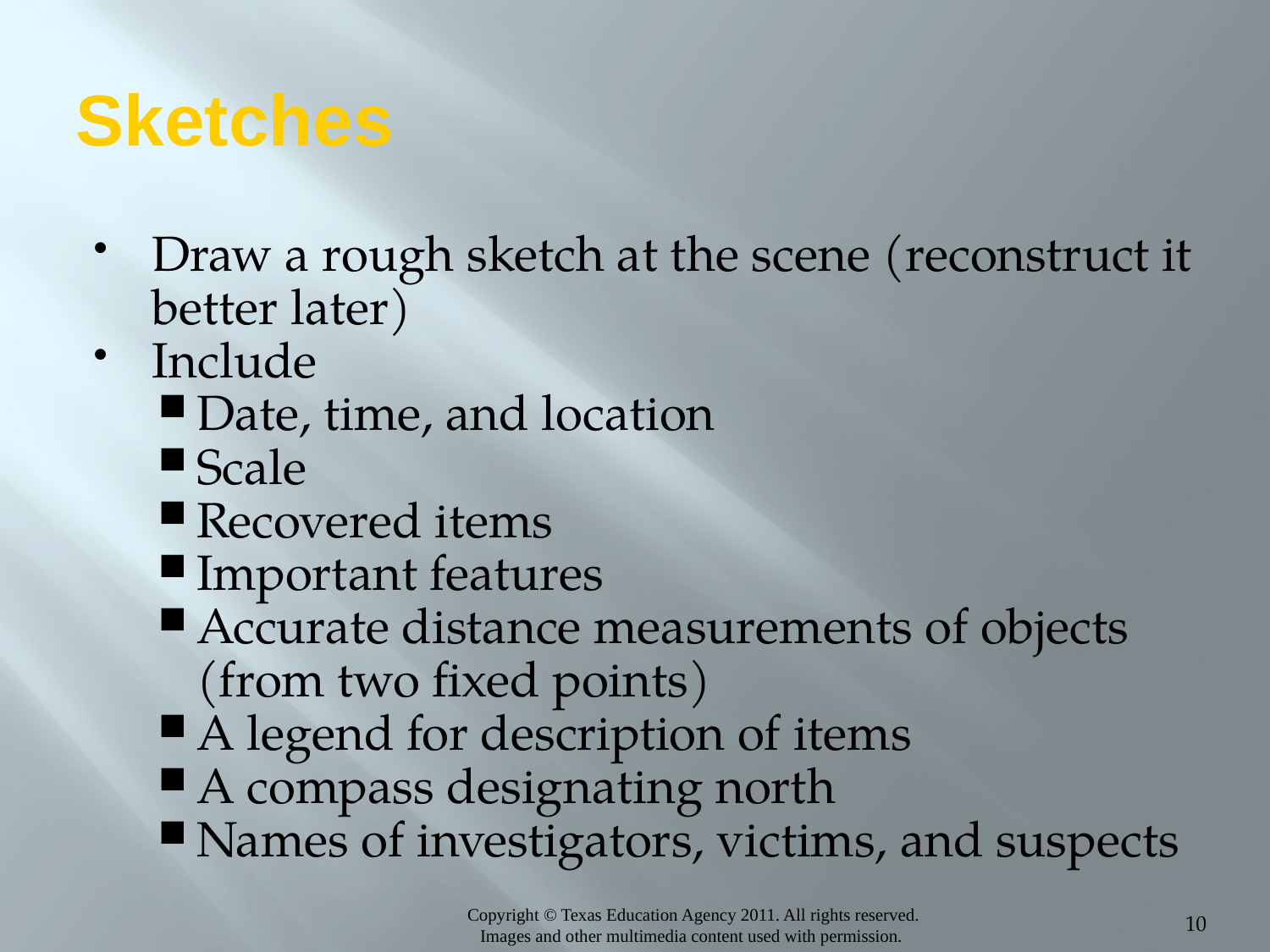

# Sketches
Draw a rough sketch at the scene (reconstruct it better later)
Include
Date, time, and location
Scale
Recovered items
Important features
Accurate distance measurements of objects (from two fixed points)
A legend for description of items
A compass designating north
Names of investigators, victims, and suspects
10